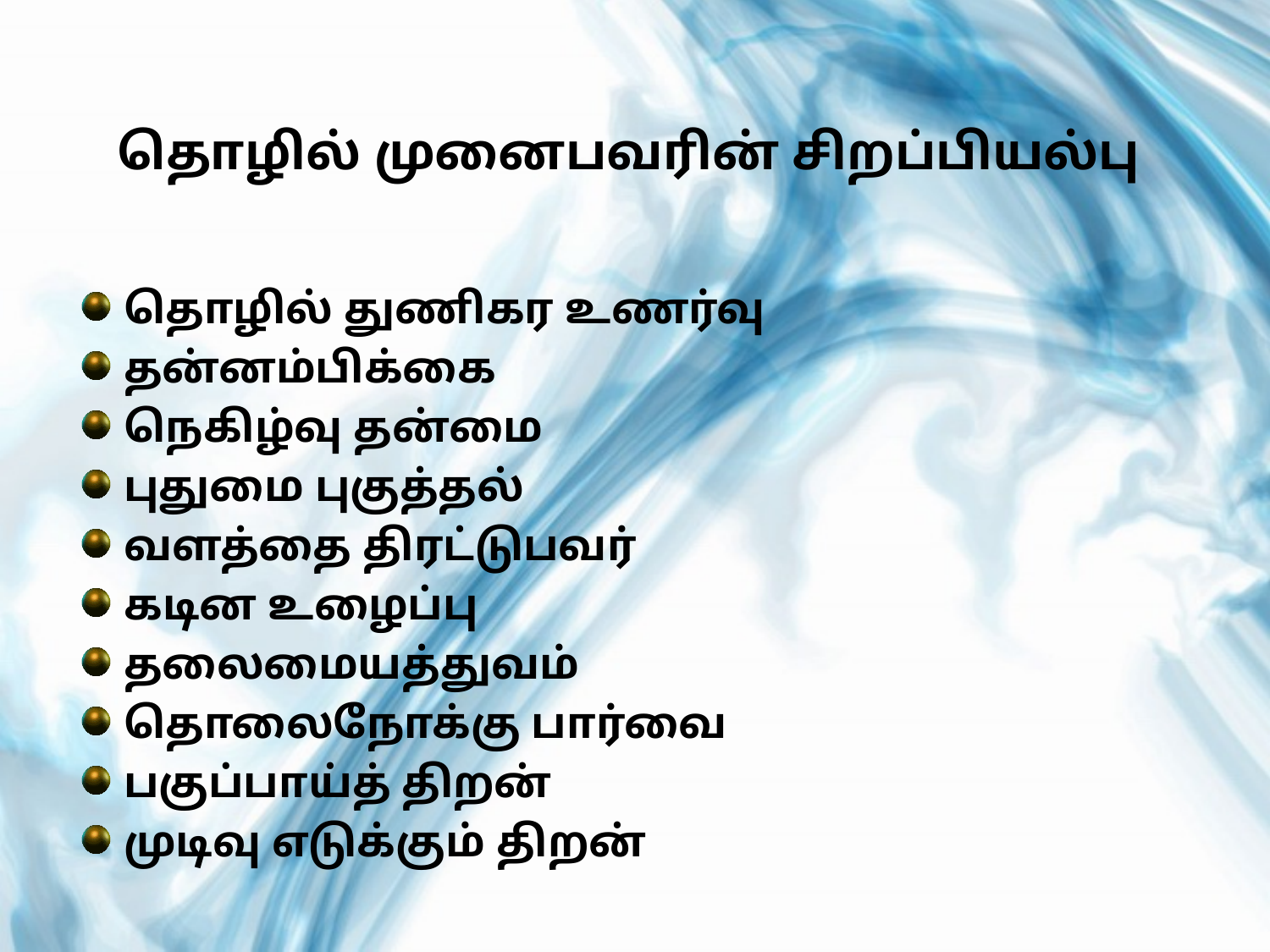

# தொழில் முனைபவரின் சிறப்பியல்பு
தொழில் துணிகர உணர்வு
தன்னம்பிக்கை
நெகிழ்வு தன்மை
புதுமை புகுத்தல்
வளத்தை திரட்டுபவர்
கடின உழைப்பு
தலைமையத்துவம்
தொலைநோக்கு பார்வை
பகுப்பாய்த் திறன்
முடிவு எடுக்கும் திறன்